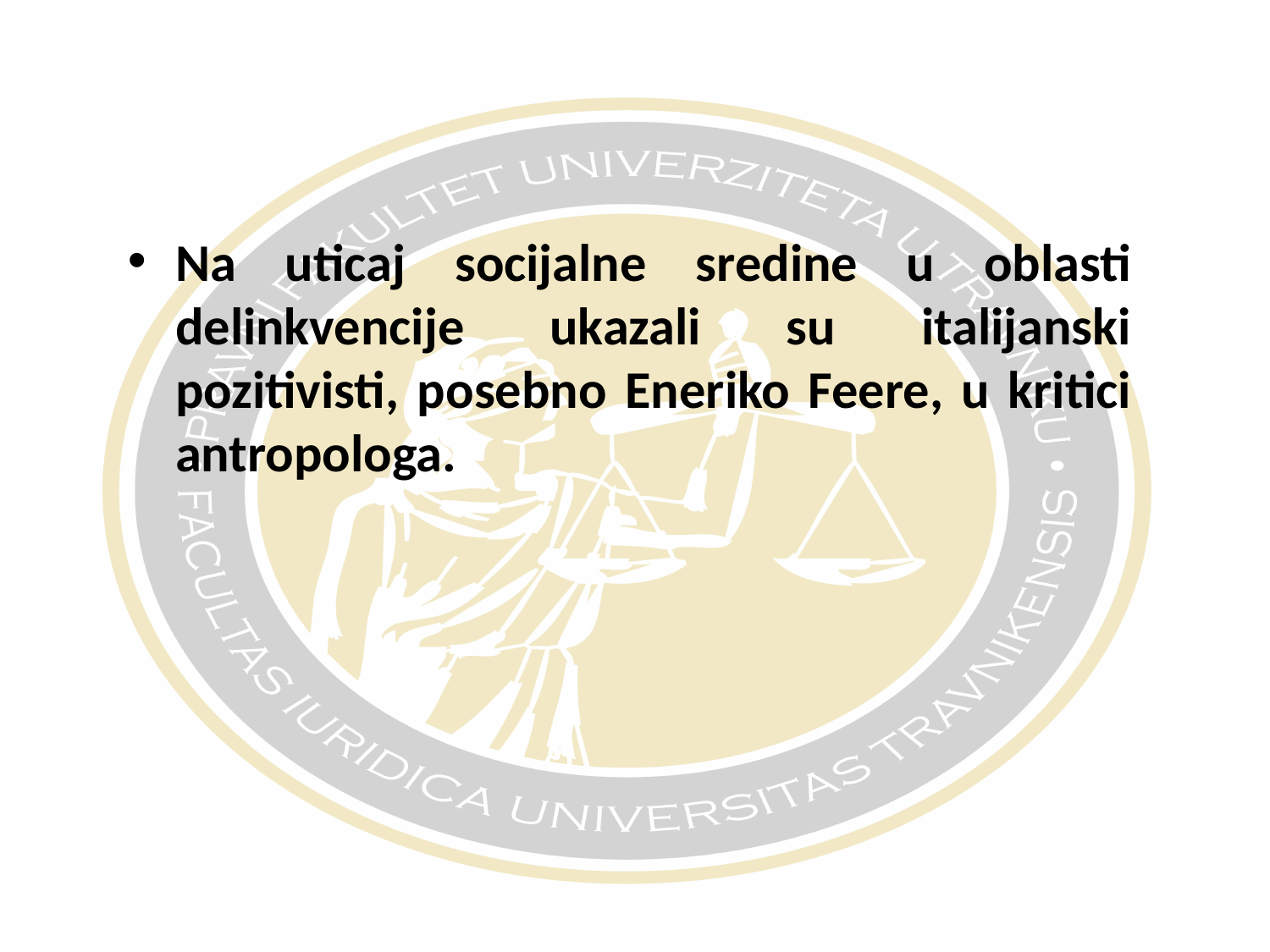

#
Na uticaj socijalne sredine u oblasti delinkvencije ukazali su italijanski pozitivisti, posebno Eneriko Feere, u kritici antropologa.